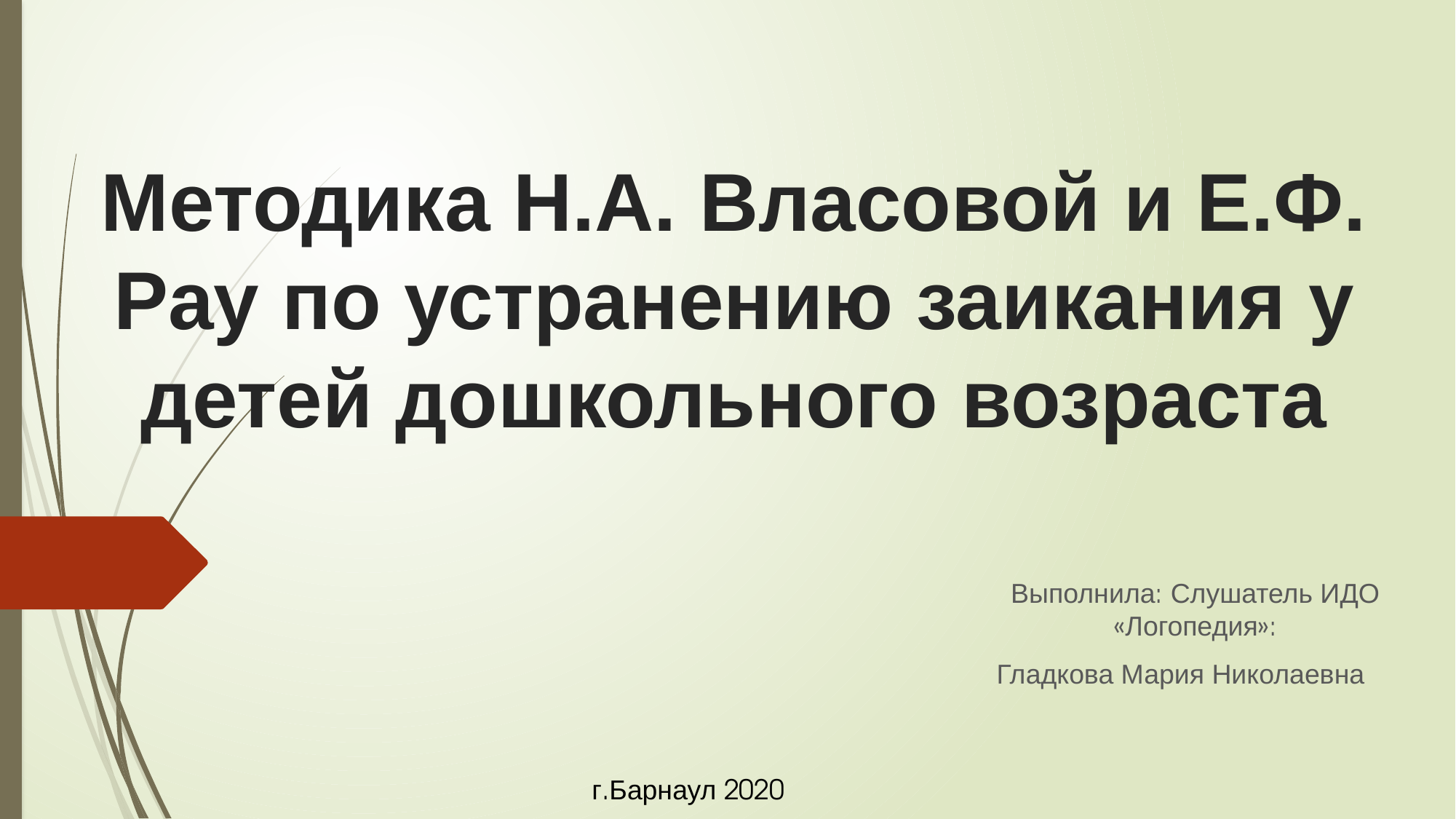

# Методика Н.А. Власовой и Е.Ф. Pay по устранению заикания у детей дошкольного возраста
Выполнила: Слушатель ИДО «Логопедия»:
 Гладкова Мария Николаевна
г.Барнаул 2020